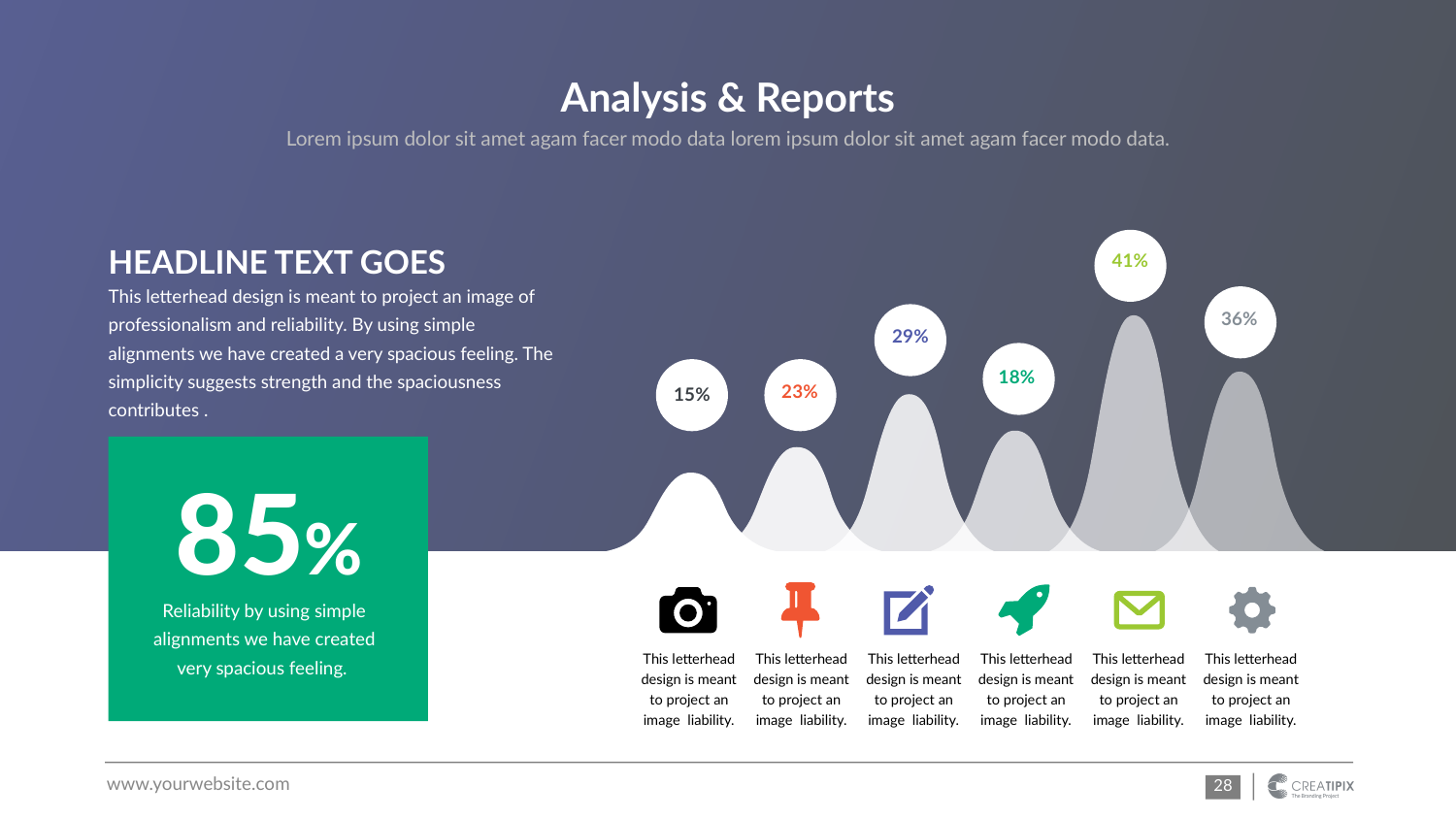

# Analysis & Reports
Lorem ipsum dolor sit amet agam facer modo data lorem ipsum dolor sit amet agam facer modo data.

HEADLINE TEXT GOES
41%

This letterhead design is meant to project an image of professionalism and reliability. By using simple alignments we have created a very spacious feeling. The simplicity suggests strength and the spaciousness contributes .
36%

29%

18%

23%
15%

85%

Reliability by using simple alignments we have created very spacious feeling.

This letterhead design is meant to project an image  liability.
This letterhead design is meant to project an image  liability.
This letterhead design is meant to project an image  liability.
This letterhead design is meant to project an image  liability.
This letterhead design is meant to project an image  liability.
This letterhead design is meant to project an image  liability.
28
www.yourwebsite.com